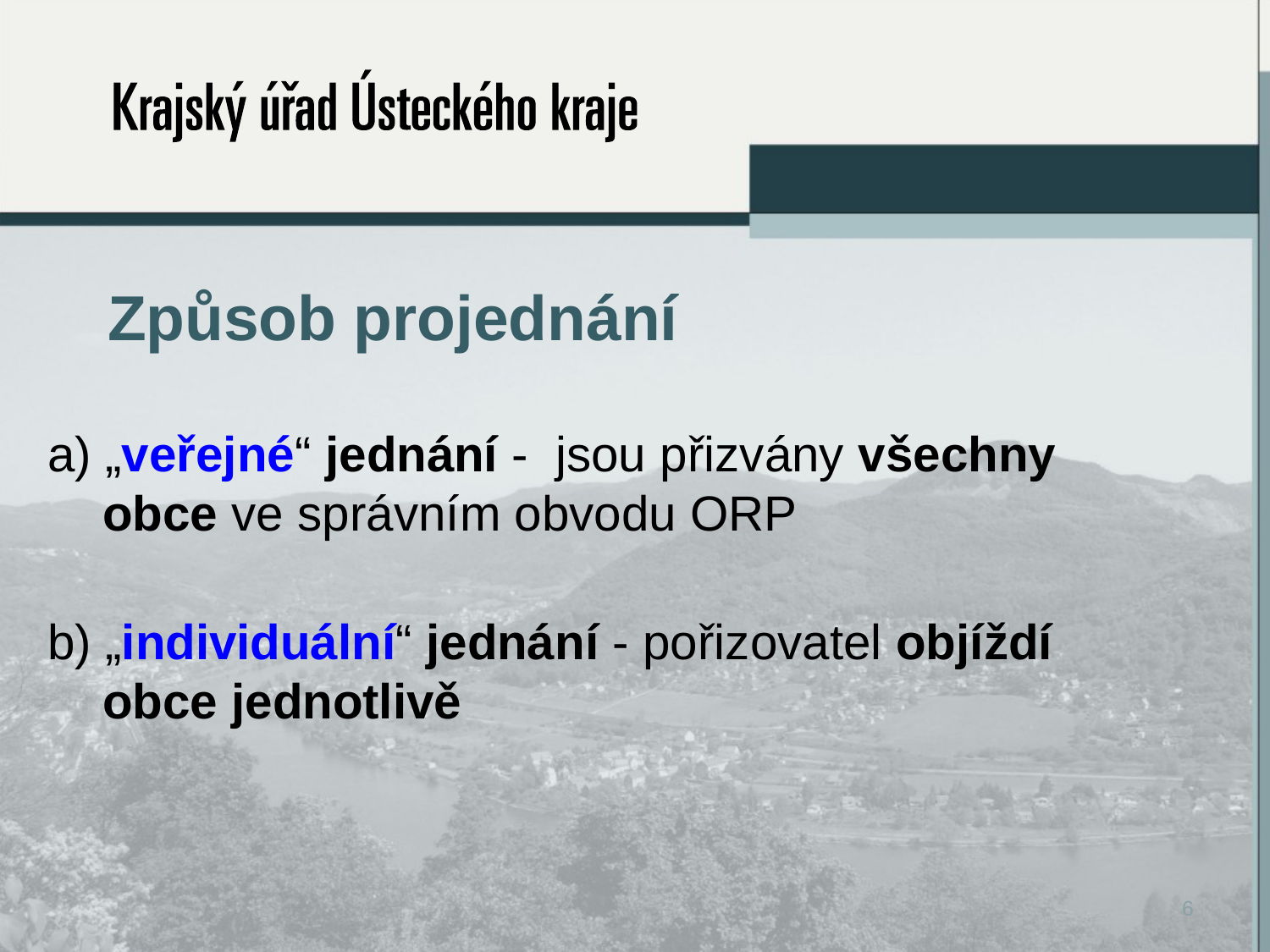

# Způsob projednání
a) „veřejné“ jednání -  jsou přizvány všechny
    obce ve správním obvodu ORP
b) „individuální“ jednání - pořizovatel objíždí
    obce jednotlivě
6